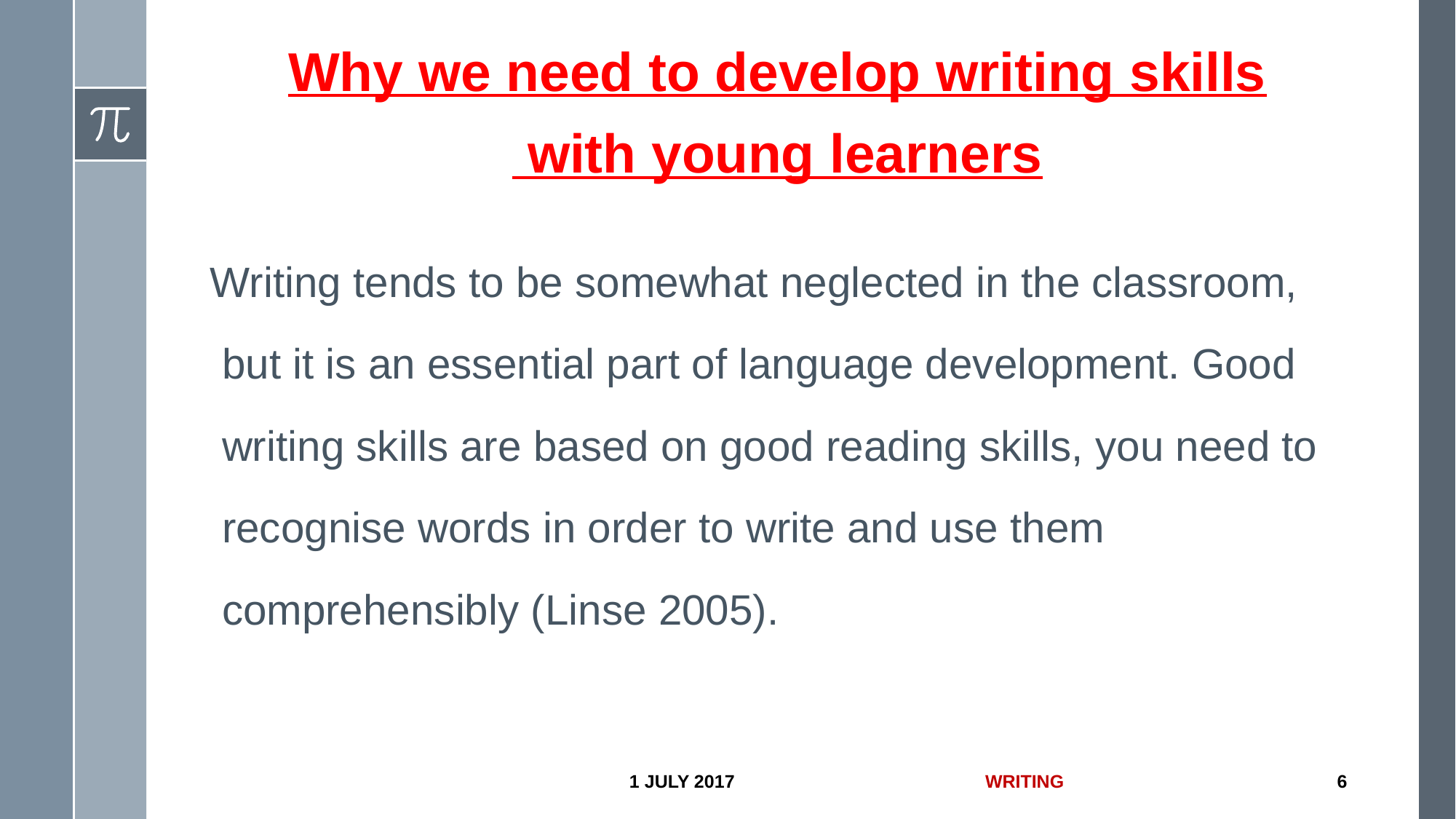

Why we need to develop writing skills
 with young learners
Writing tends to be somewhat neglected in the classroom,
 but it is an essential part of language development. Good
 writing skills are based on good reading skills, you need to
 recognise words in order to write and use them
 comprehensibly (Linse 2005).
1 July 2017
Writing
6